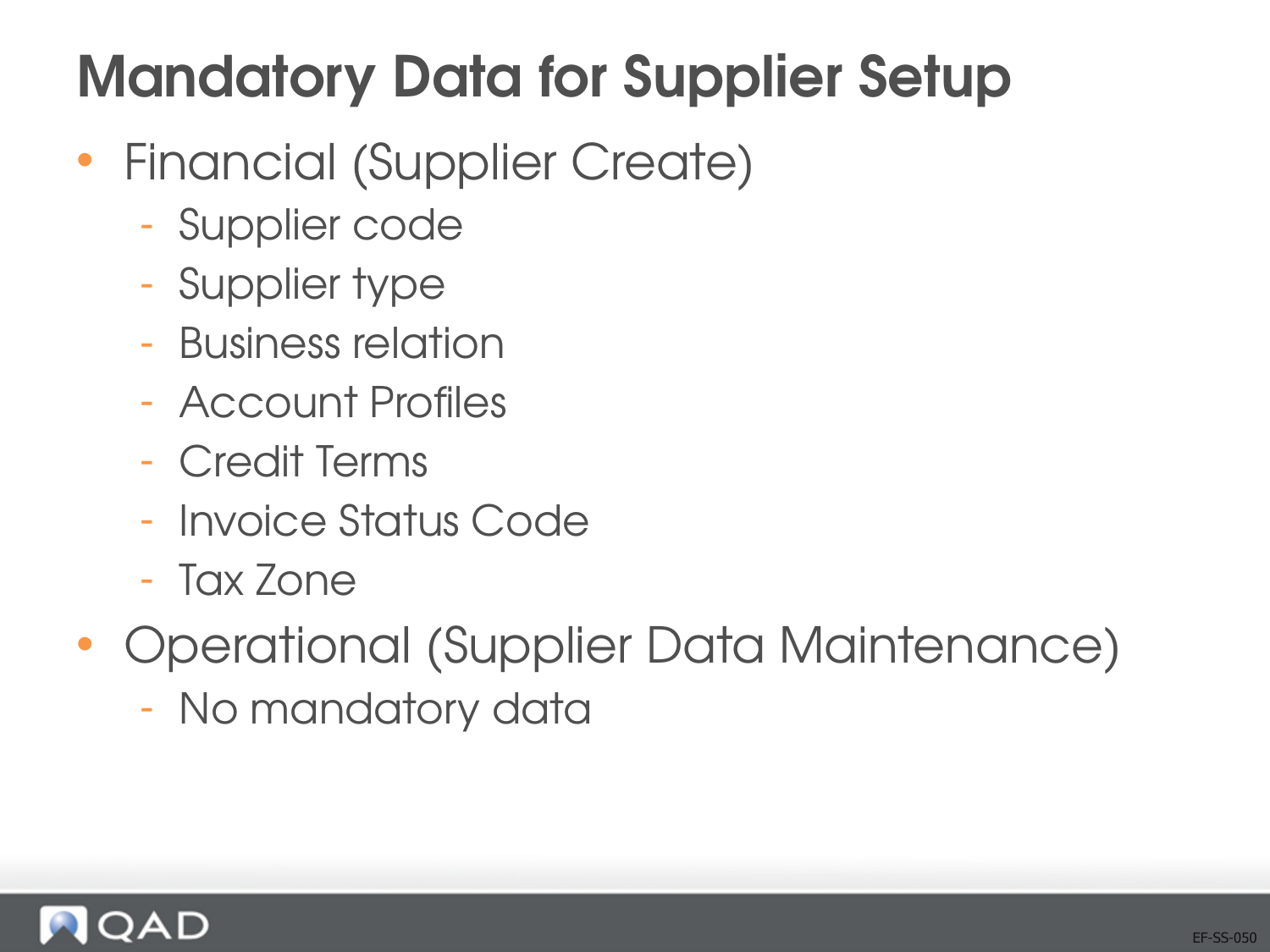

# Mandatory Data for Supplier Setup
Financial (Supplier Create)
Supplier code
Supplier type
Business relation
Account Profiles
Credit Terms
Invoice Status Code
Tax Zone
Operational (Supplier Data Maintenance)
No mandatory data
EF-SS-050